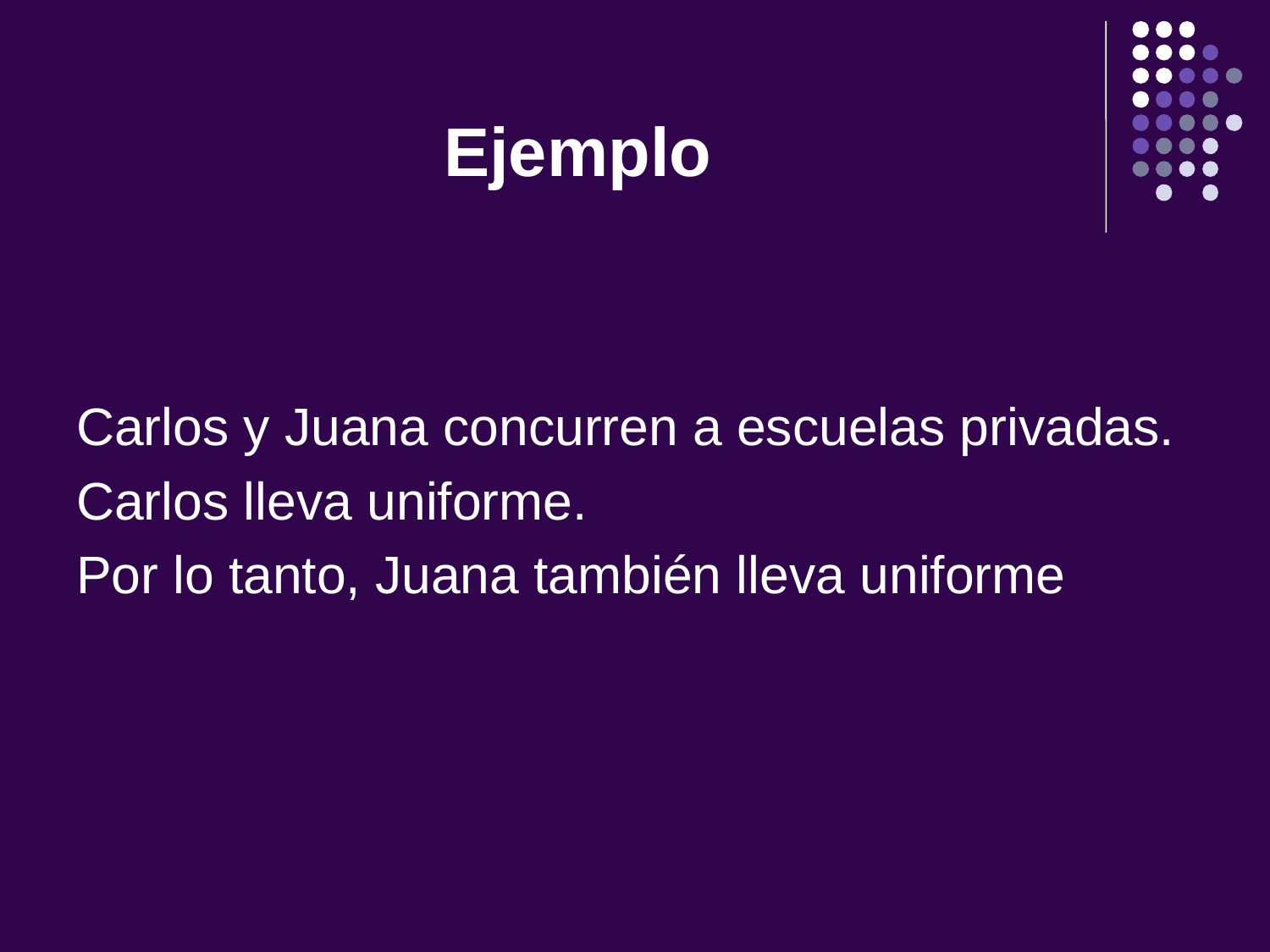

# Ejemplo

Carlos y Juana concurren a escuelas privadas.
Carlos lleva uniforme.
Por lo tanto, Juana también lleva uniforme